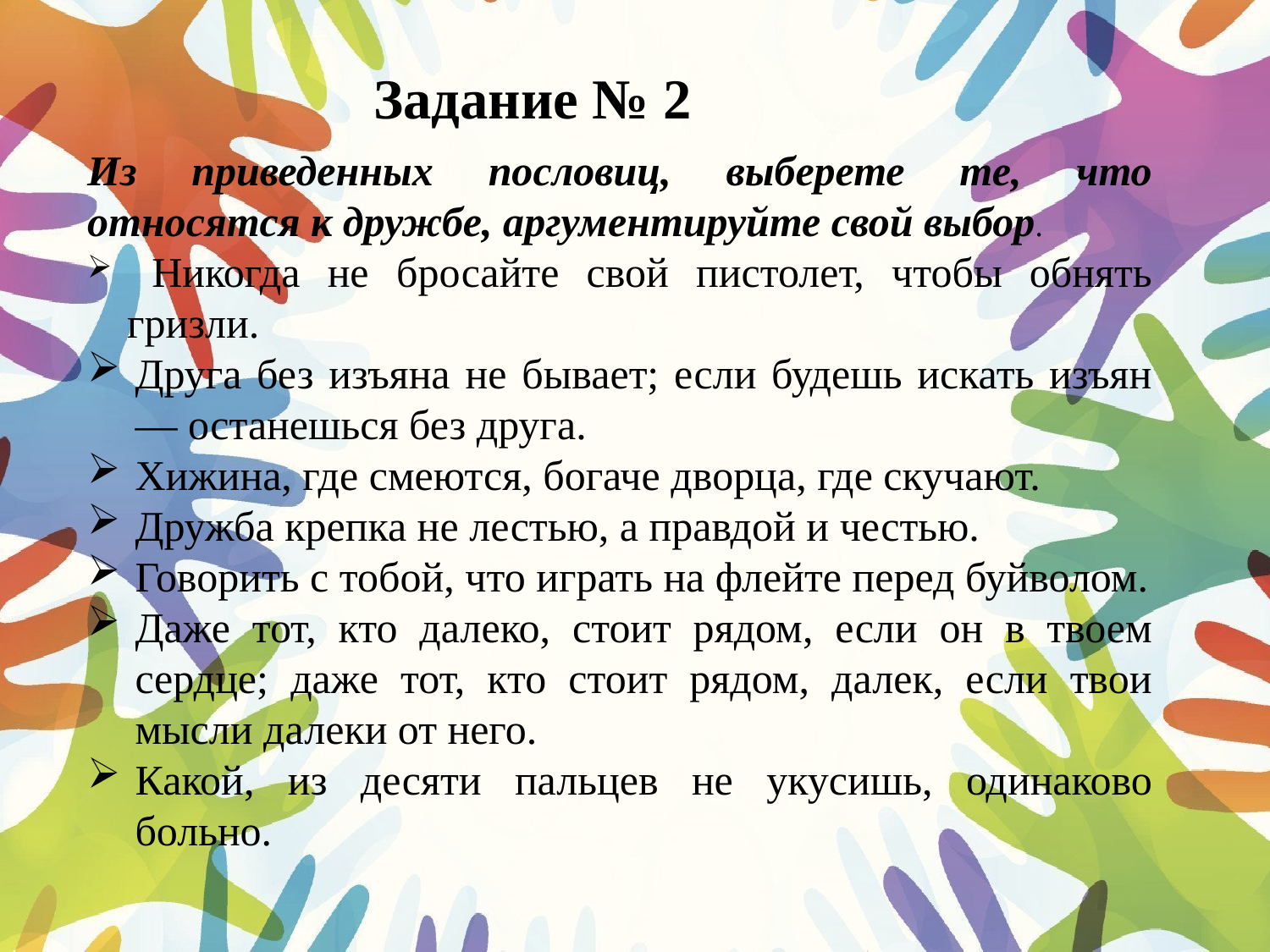

Задание № 2
Из приведенных пословиц, выберете те, что относятся к дружбе, аргументируйте свой выбор.
 Никогда не бросайте свой пистолет, чтобы обнять гризли.
Друга без изъяна не бывает; если будешь искать изъян — останешься без друга.
Хижина, где смеются, богаче дворца, где скучают.
Дружба крепка не лестью, а правдой и честью.
Говорить с тобой, что играть на флейте перед буйволом.
Даже тот, кто далеко, стоит рядом, если он в твоем сердце; даже тот, кто стоит рядом, далек, если твои мысли далеки от него.
Какой, из десяти пальцев не укусишь, одинаково больно.